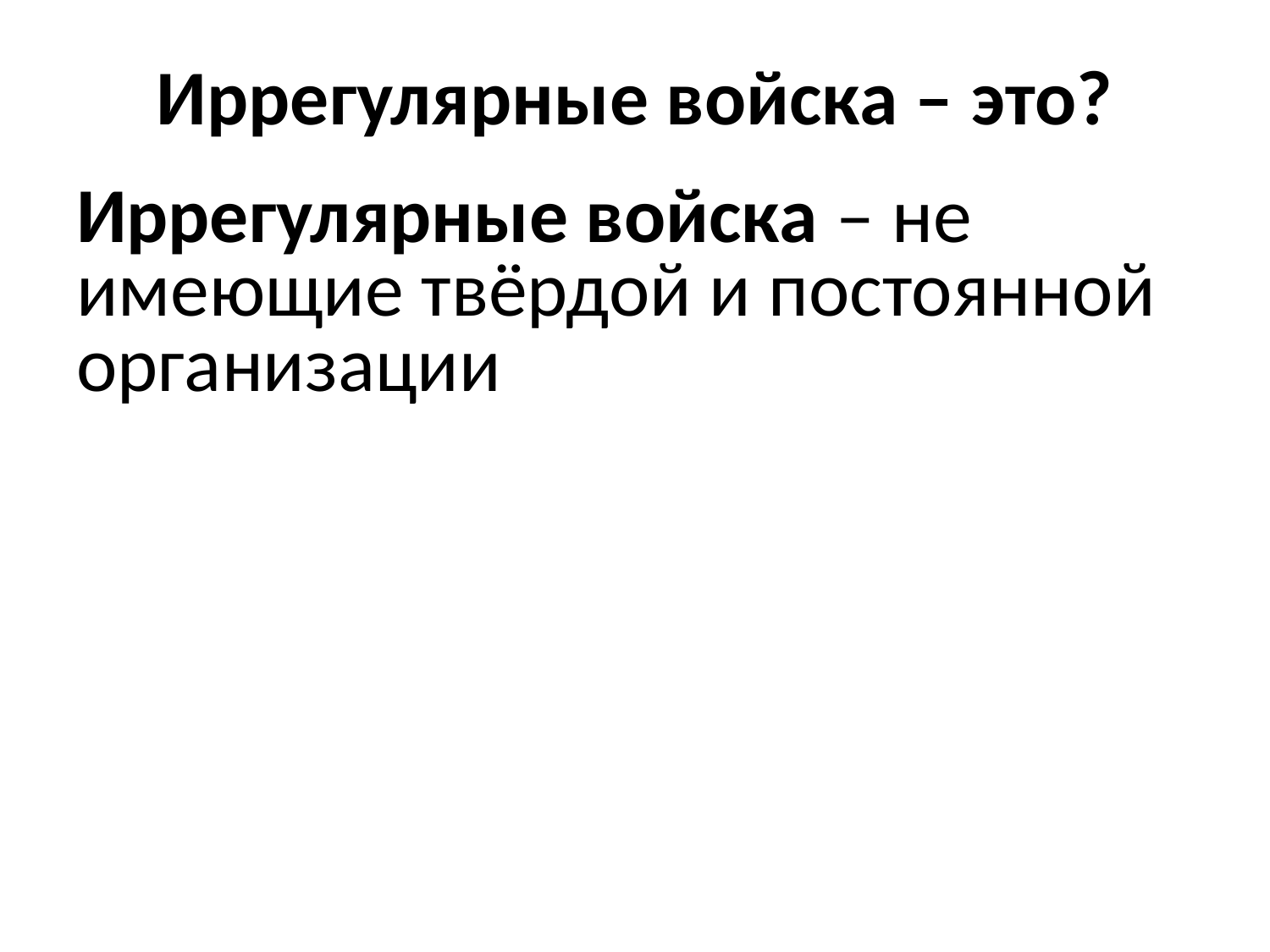

# Иррегулярные войска – это?
Иррегулярные войска – не имеющие твёрдой и постоянной организации